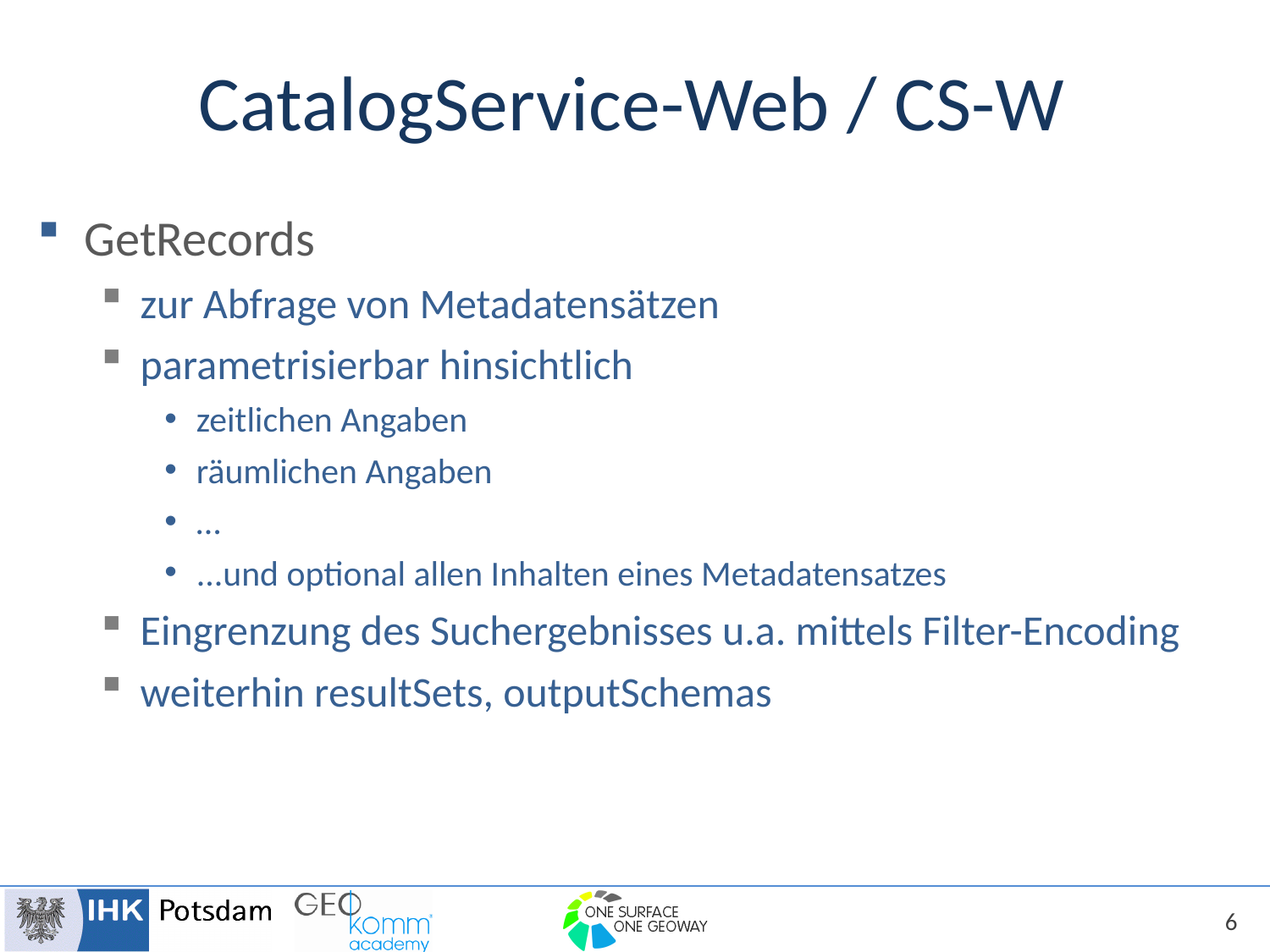

# CatalogService-Web / CS-W
GetRecords
zur Abfrage von Metadatensätzen
parametrisierbar hinsichtlich
zeitlichen Angaben
räumlichen Angaben
…
...und optional allen Inhalten eines Metadatensatzes
Eingrenzung des Suchergebnisses u.a. mittels Filter-Encoding
weiterhin resultSets, outputSchemas

6